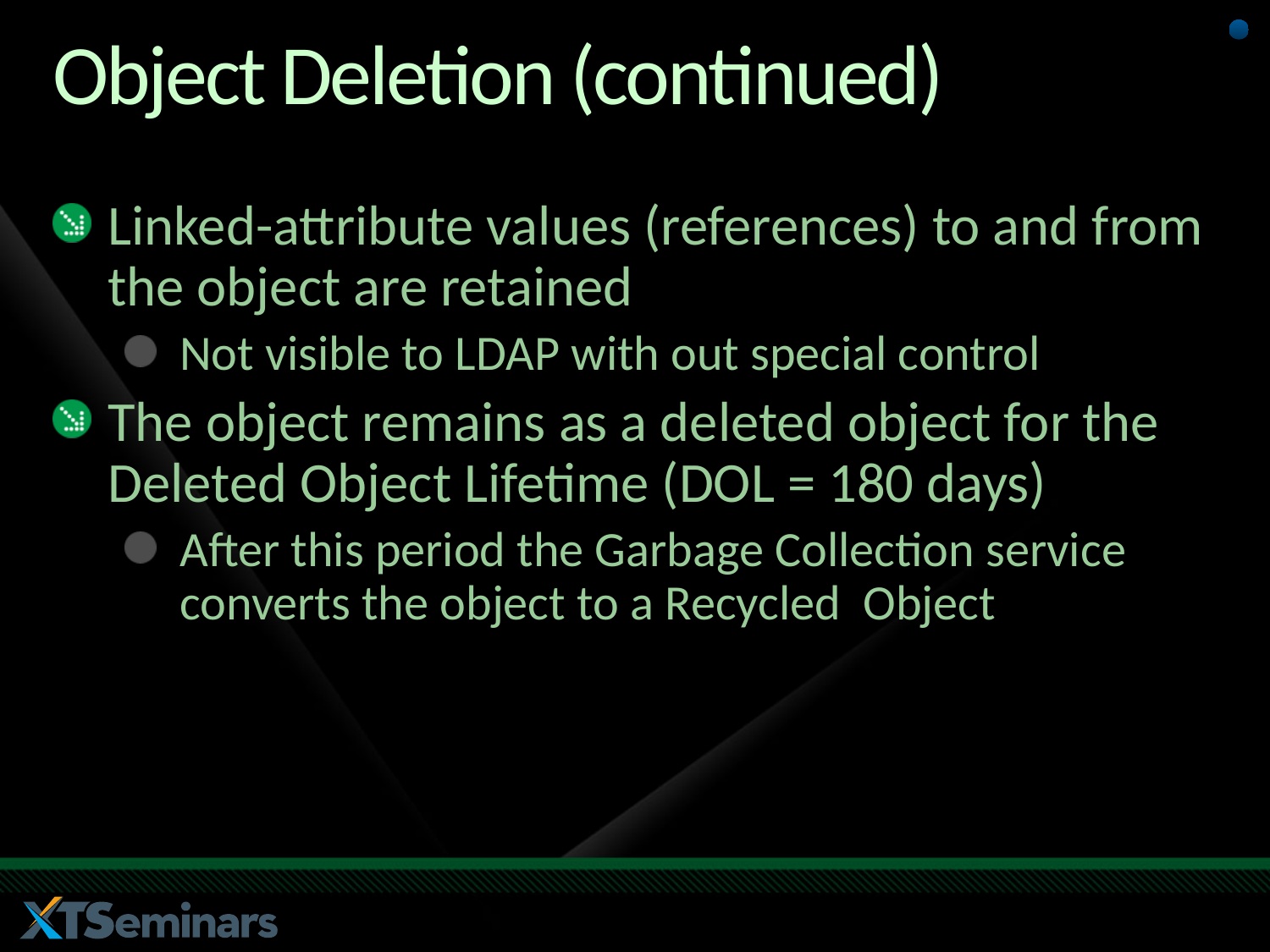

# Object Deletion (continued)
Linked-attribute values (references) to and from the object are retained
Not visible to LDAP with out special control
The object remains as a deleted object for the Deleted Object Lifetime (DOL = 180 days)
After this period the Garbage Collection service converts the object to a Recycled  Object